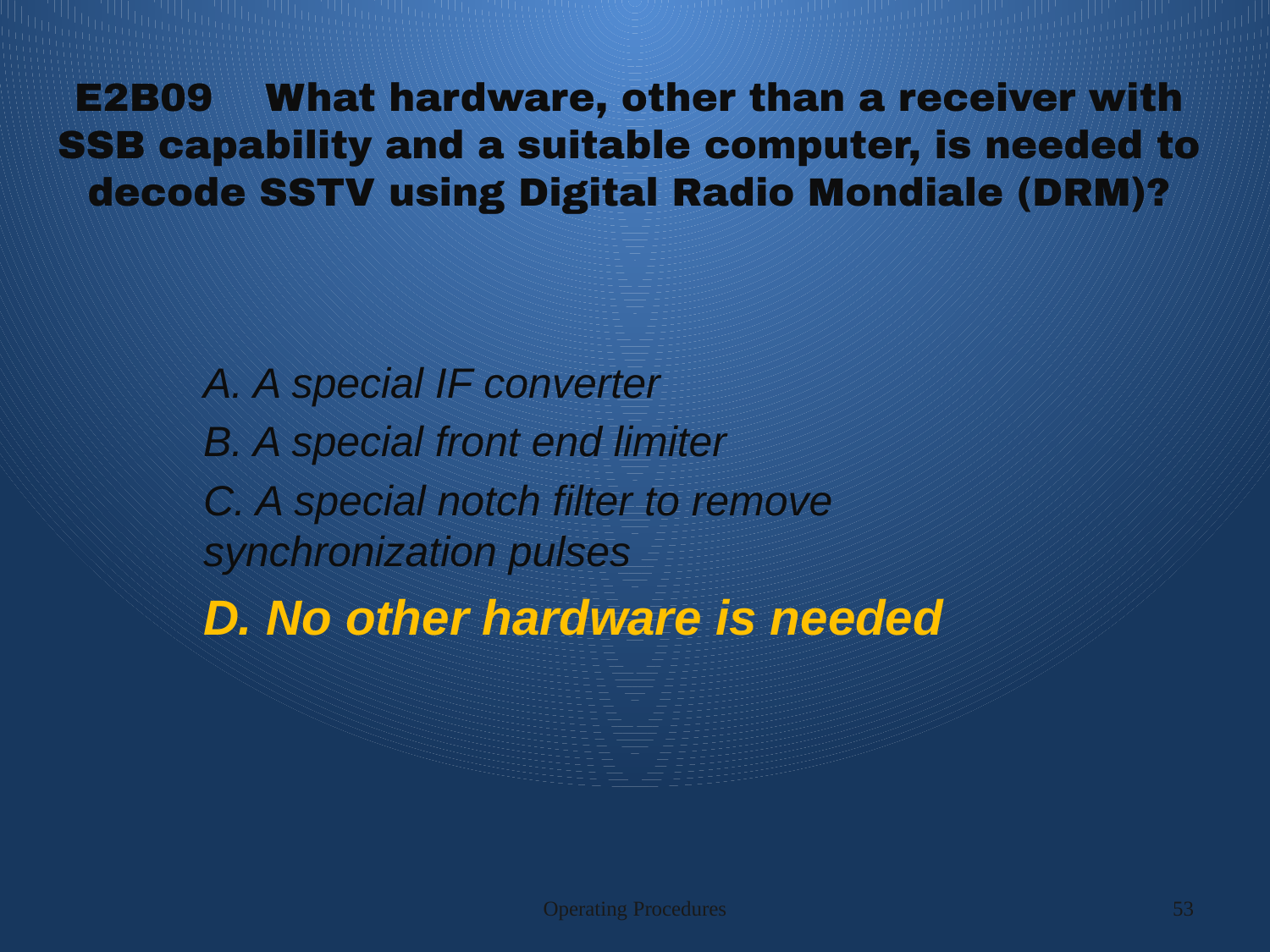

# E2B09    What hardware, other than a receiver with SSB capability and a suitable computer, is needed to decode SSTV using Digital Radio Mondiale (DRM)?
A. A special IF converter
B. A special front end limiter
C. A special notch filter to remove synchronization pulses
D. No other hardware is needed
Operating Procedures
53